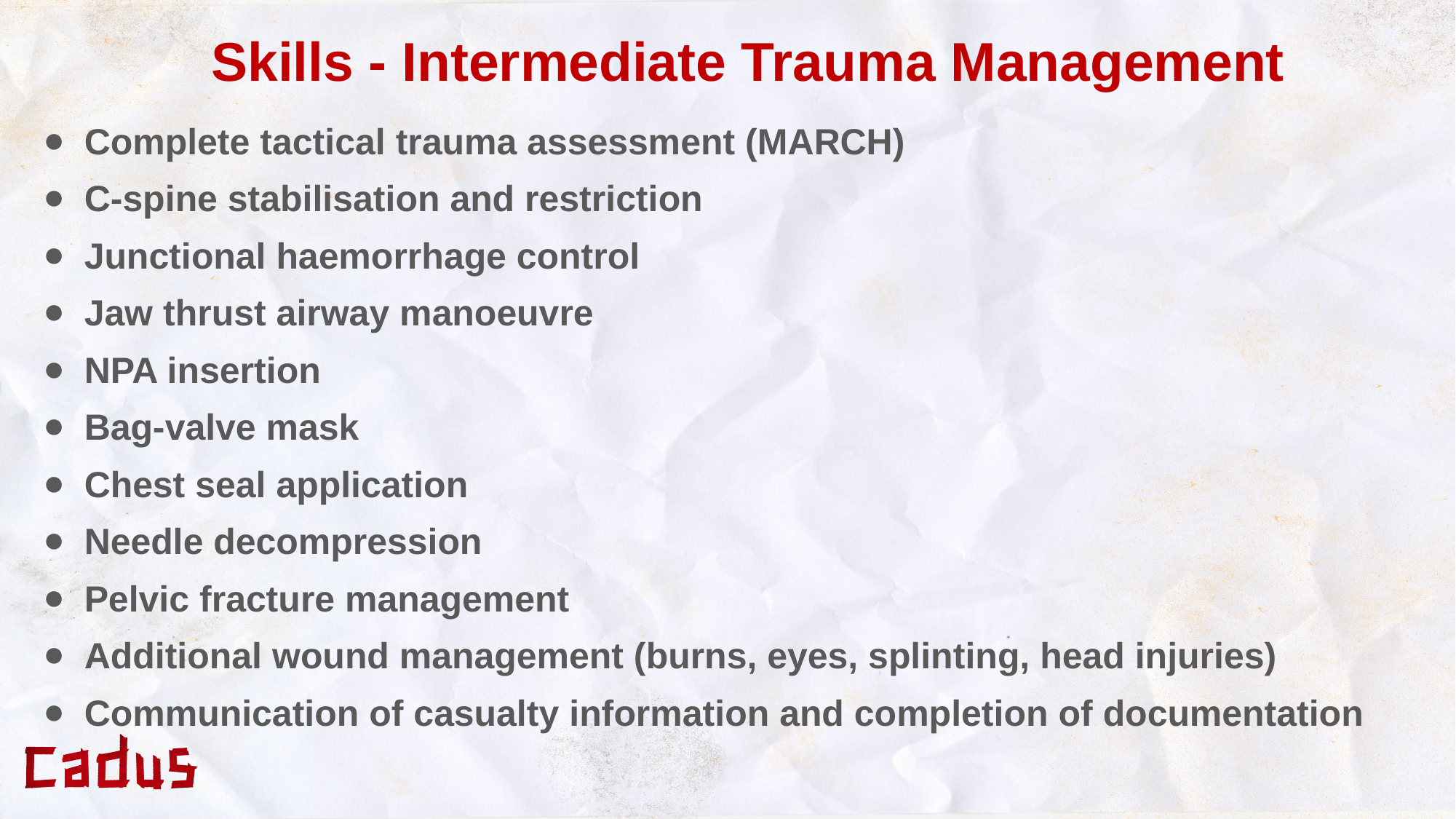

Skills - Intermediate Trauma Management
Complete tactical trauma assessment (MARCH)
C-spine stabilisation and restriction
Junctional haemorrhage control
Jaw thrust airway manoeuvre
NPA insertion
Bag-valve mask
Chest seal application
Needle decompression
Pelvic fracture management
Additional wound management (burns, eyes, splinting, head injuries)
Communication of casualty information and completion of documentation